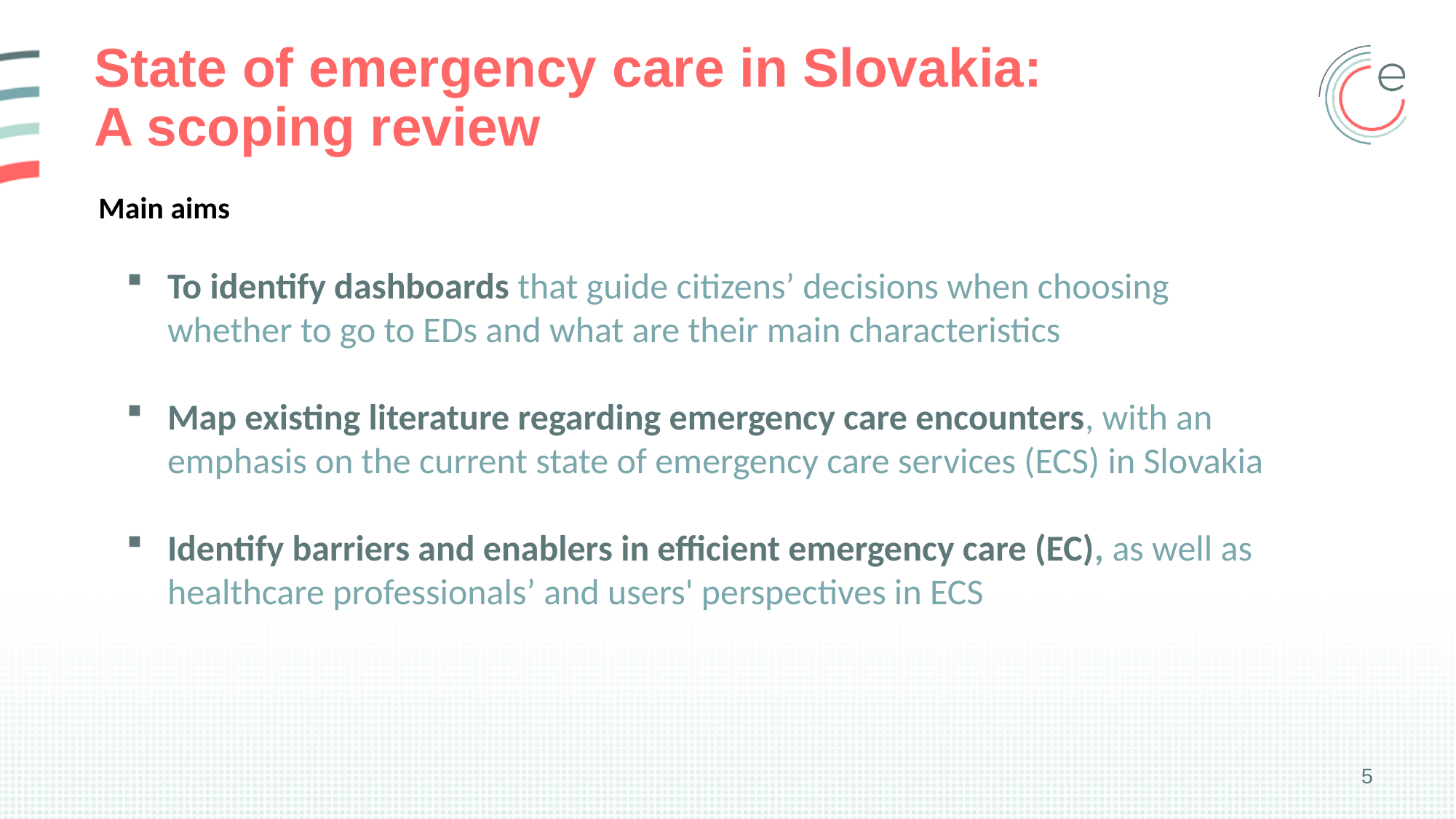

# State of emergency care in Slovakia: A scoping review
Main aims
To identify dashboards that guide citizens’ decisions when choosing whether to go to EDs and what are their main characteristics

Map existing literature regarding emergency care encounters, with an emphasis on the current state of emergency care services (ECS) in Slovakia

Identify barriers and enablers in efficient emergency care (EC), as well as healthcare professionals’ and users' perspectives in ECS